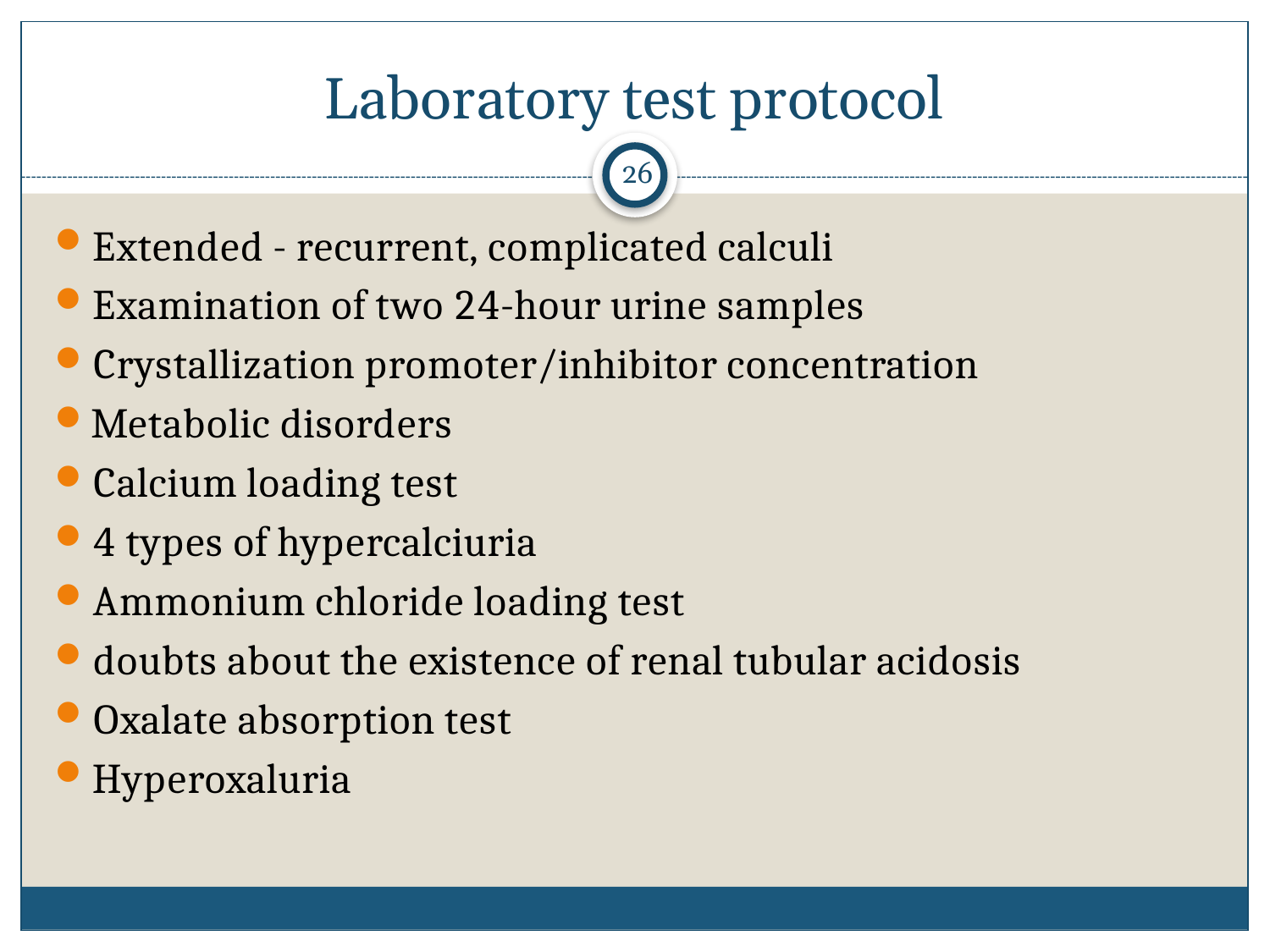

# Laboratory test protocol
26
Extended - recurrent, complicated calculi
Examination of two 24-hour urine samples
Crystallization promoter/inhibitor concentration
Metabolic disorders
Calcium loading test
4 types of hypercalciuria
Ammonium chloride loading test
doubts about the existence of renal tubular acidosis
Oxalate absorption test
Hyperoxaluria